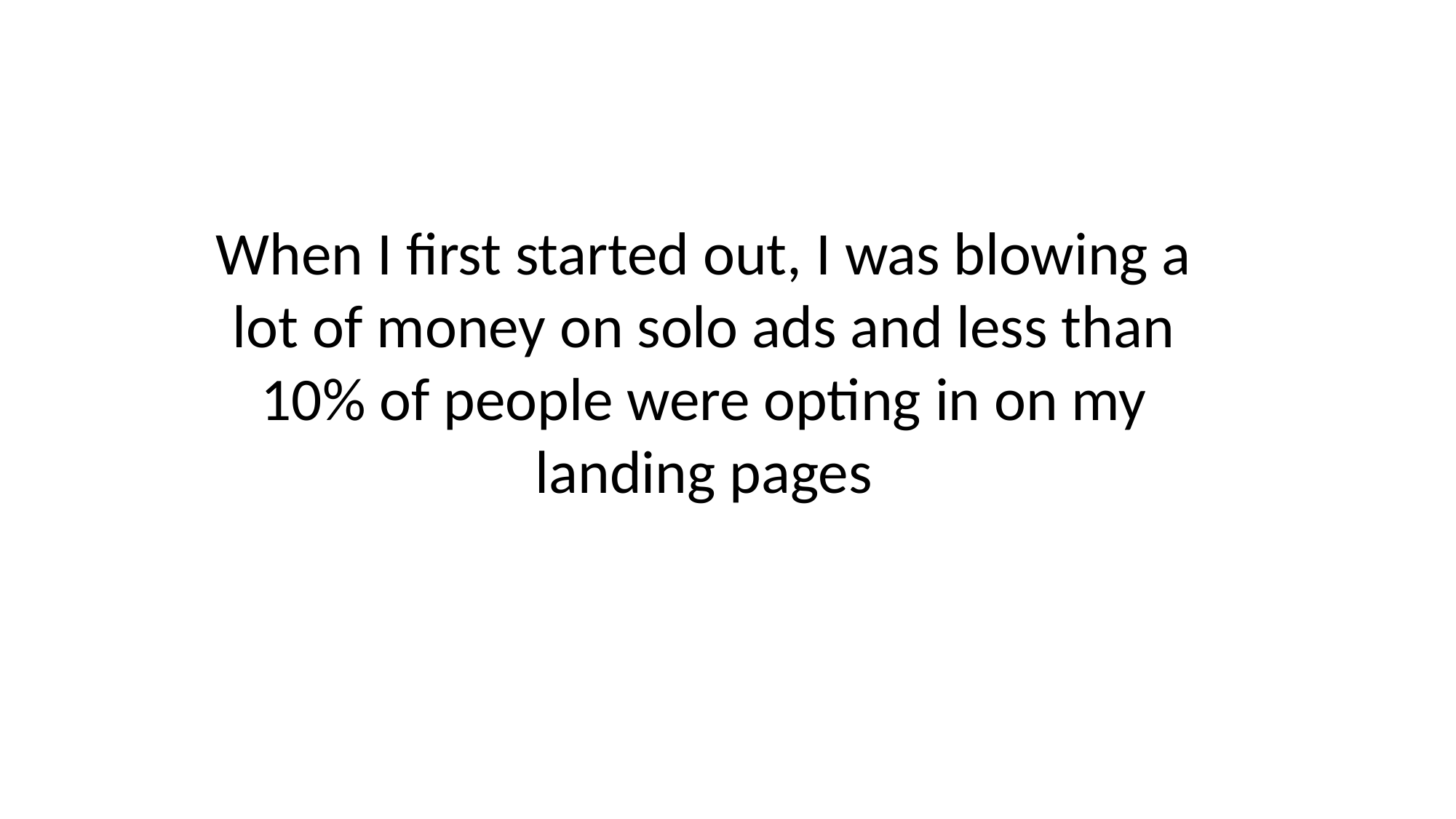

When I first started out, I was blowing a lot of money on solo ads and less than 10% of people were opting in on my landing pages